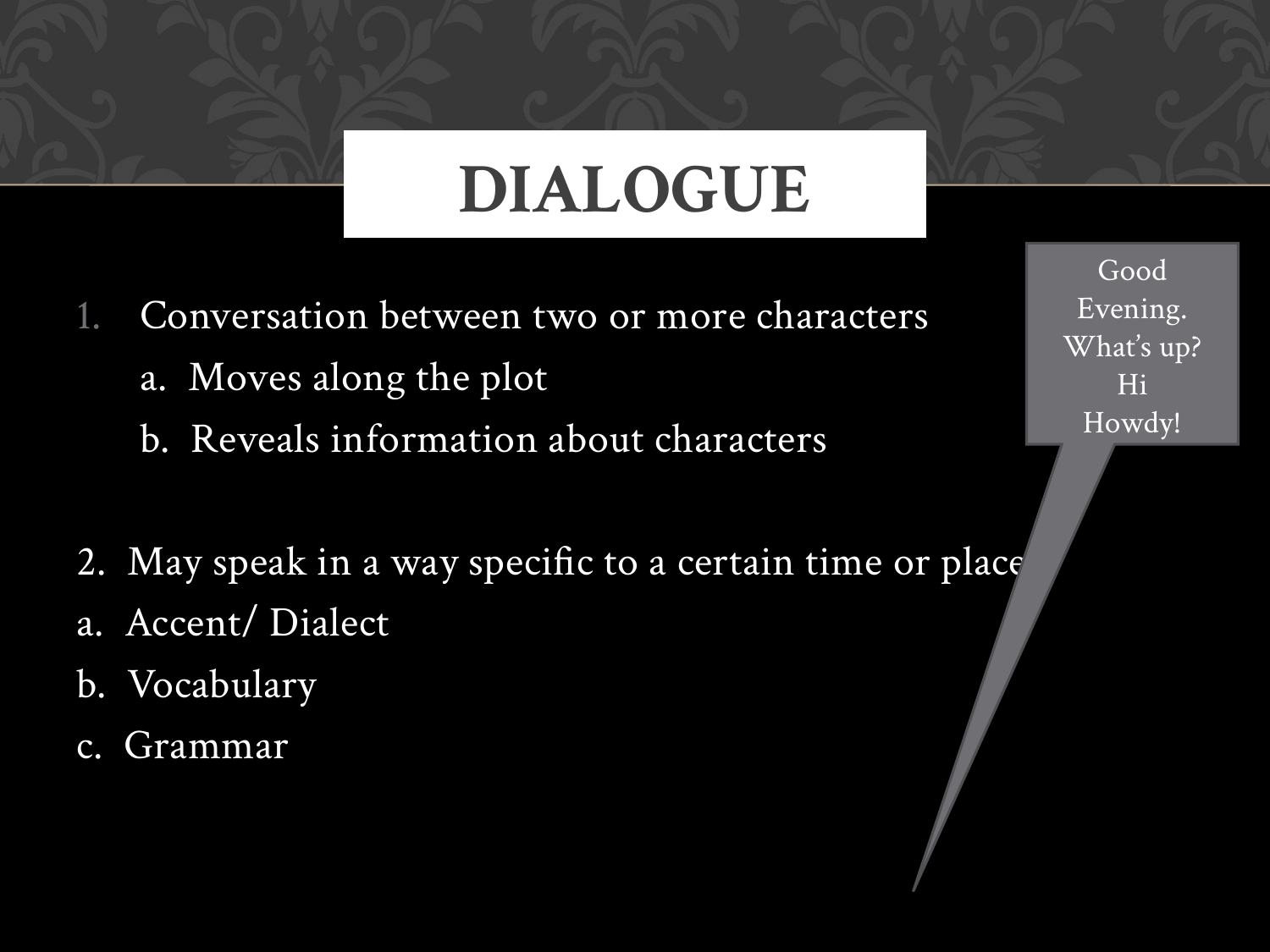

# DIALOGUE
Good Evening.
What’s up?
Hi
Howdy!
Conversation between two or more characters
	a.  Moves along the plot
	b.  Reveals information about characters

2.  May speak in a way specific to a certain time or place
a.  Accent/ Dialect
b.  Vocabulary
c.  Grammar